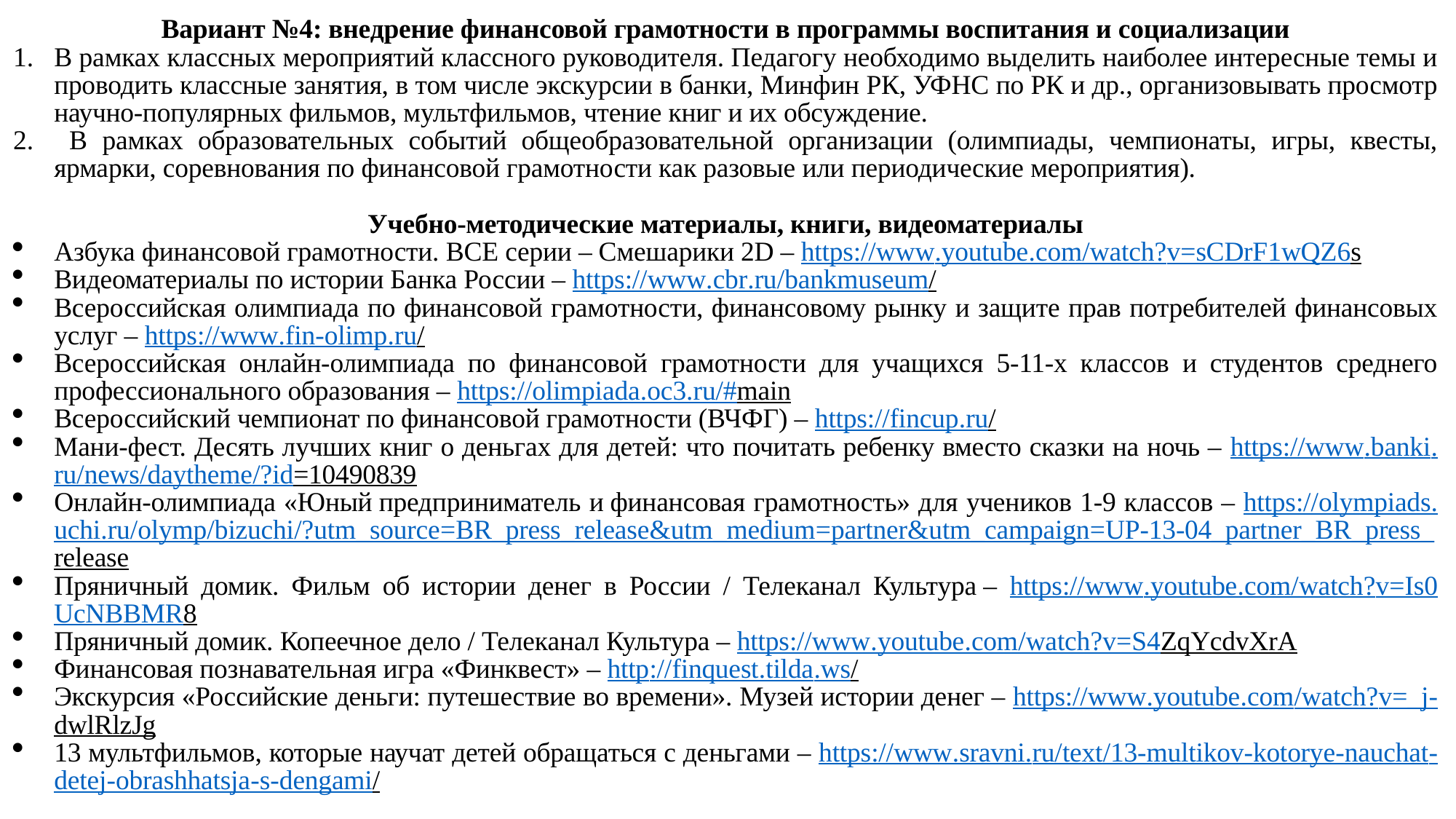

Вариант №4: внедрение финансовой грамотности в программы воспитания и социализации
В рамках классных мероприятий классного руководителя. Педагогу необходимо выделить наиболее интересные темы и проводить классные занятия, в том числе экскурсии в банки, Минфин РК, УФНС по РК и др., организовывать просмотр научно-популярных фильмов, мультфильмов, чтение книг и их обсуждение.
 В рамках образовательных событий общеобразовательной организации (олимпиады, чемпионаты, игры, квесты, ярмарки, соревнования по финансовой грамотности как разовые или периодические мероприятия).

Учебно-методические материалы, книги, видеоматериалы
Азбука финансовой грамотности. ВСЕ серии – Смешарики 2D – https://www.youtube.com/watch?v=sCDrF1wQZ6s
Видеоматериалы по истории Банка России – https://www.cbr.ru/bankmuseum/
Всероссийская олимпиада по финансовой грамотности, финансовому рынку и защите прав потребителей финансовых услуг – https://www.fin-olimp.ru/
Всероссийская онлайн-олимпиада по финансовой грамотности для учащихся 5-11-х классов и студентов среднего профессионального образования – https://olimpiada.oc3.ru/#main
Всероссийский чемпионат по финансовой грамотности (ВЧФГ) – https://fincup.ru/
Мани-фест. Десять лучших книг о деньгах для детей: что почитать ребенку вместо сказки на ночь – https://www.banki.ru/news/daytheme/?id=10490839
Онлайн-олимпиада «Юный предприниматель и финансовая грамотность» для учеников 1-9 классов – https://olympiads.uchi.ru/olymp/bizuchi/?utm_source=BR_press_release&utm_medium=partner&utm_campaign=UP-13-04_partner_BR_press_release
Пряничный домик. Фильм об истории денег в России / Телеканал Культура – https://www.youtube.com/watch?v=Is0UcNBBMR8
Пряничный домик. Копеечное дело / Телеканал Культура – https://www.youtube.com/watch?v=S4ZqYcdvXrA
Финансовая познавательная игра «Финквест» – http://finquest.tilda.ws/
Экскурсия «Российские деньги: путешествие во времени». Музей истории денег – https://www.youtube.com/watch?v=_j-dwlRlzJg
13 мультфильмов, которые научат детей обращаться с деньгами – https://www.sravni.ru/text/13-multikov-kotorye-nauchat-detej-obrashhatsja-s-dengami/